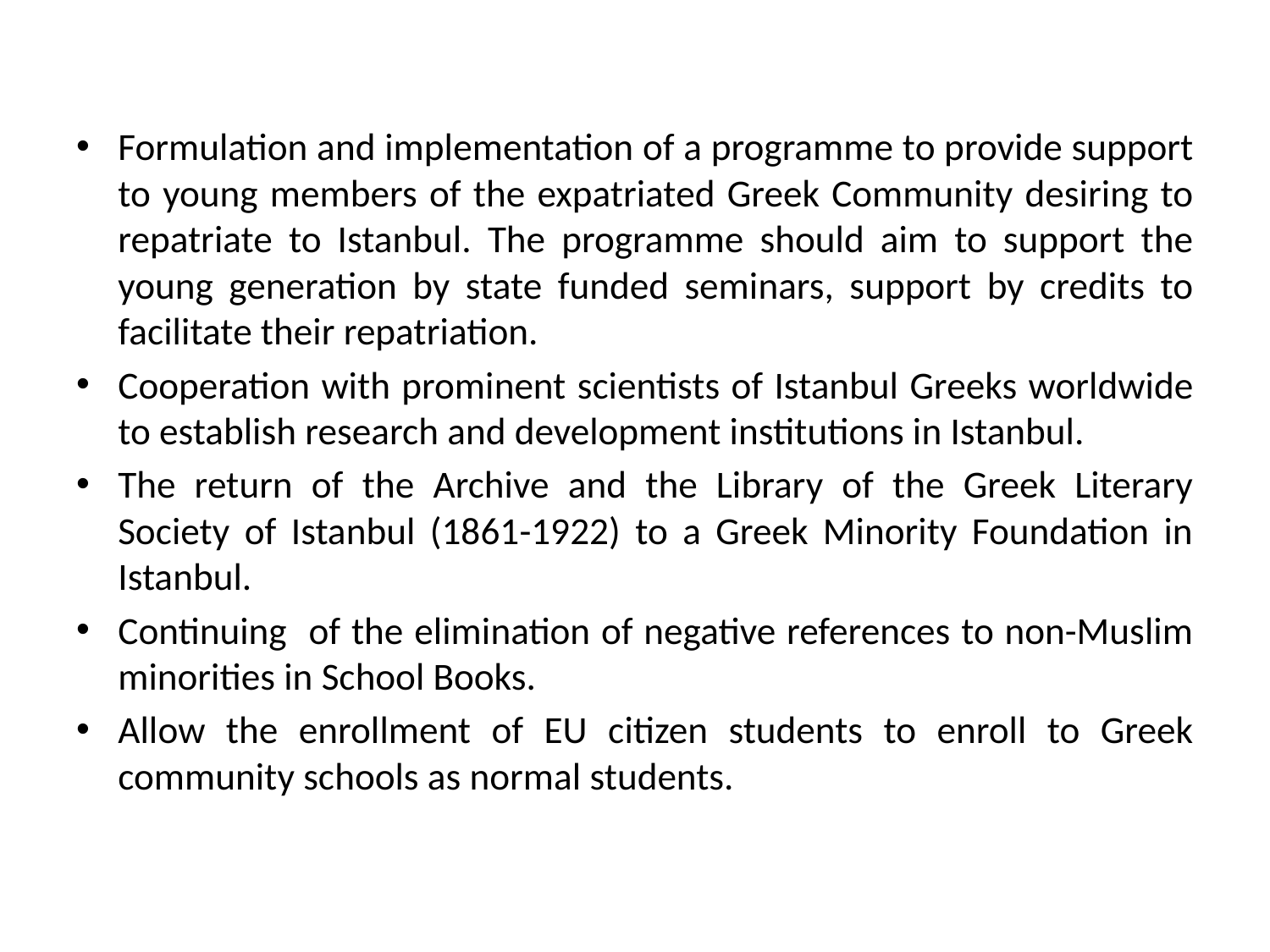

Formulation and implementation of a programme to provide support to young members of the expatriated Greek Community desiring to repatriate to Istanbul. The programme should aim to support the young generation by state funded seminars, support by credits to facilitate their repatriation.
Cooperation with prominent scientists of Istanbul Greeks worldwide to establish research and development institutions in Istanbul.
The return of the Archive and the Library of the Greek Literary Society of Istanbul (1861-1922) to a Greek Minority Foundation in Istanbul.
Continuing  of the elimination of negative references to non-Muslim minorities in School Books.
Allow the enrollment of EU citizen students to enroll to Greek community schools as normal students.